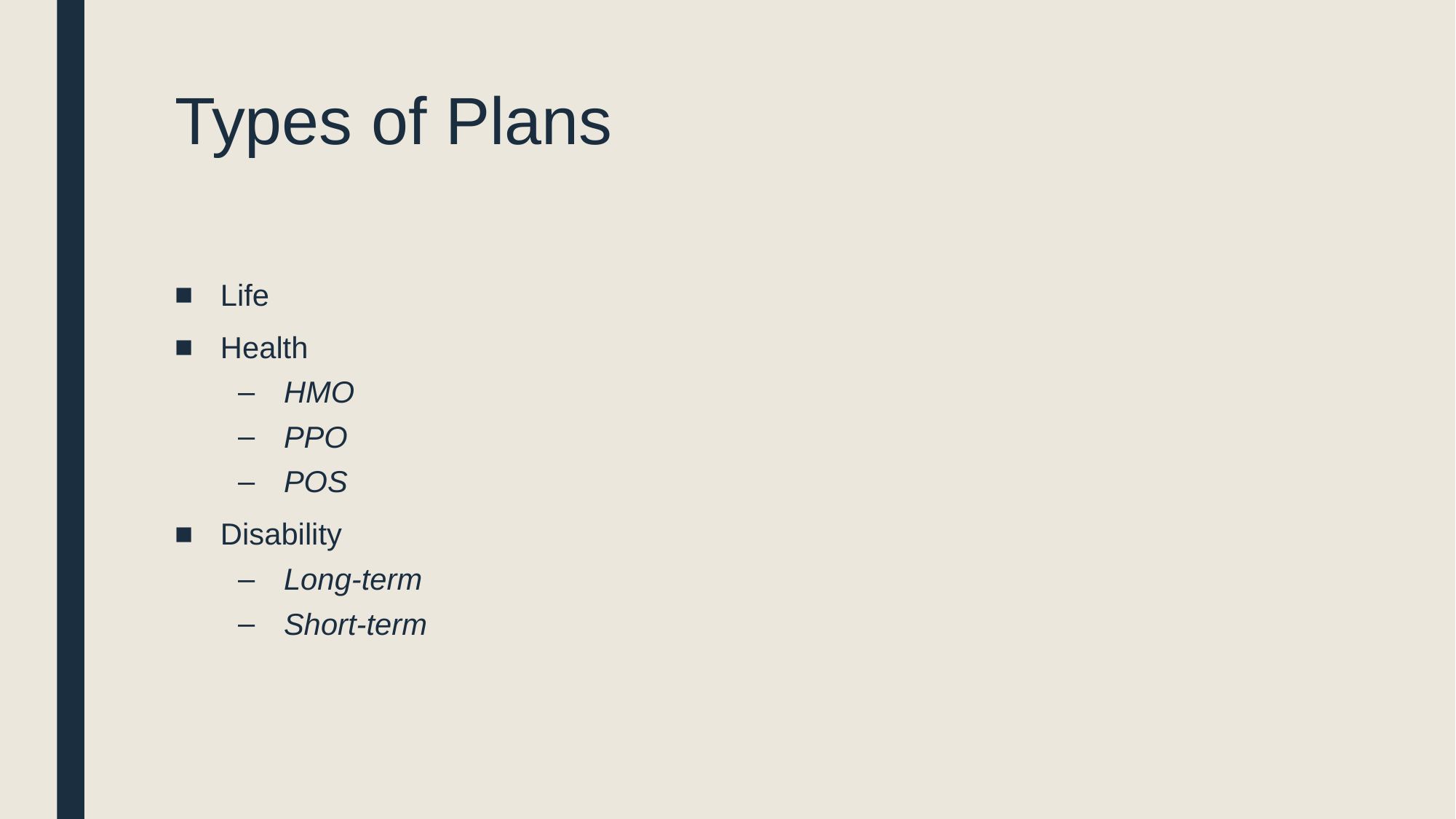

# Types of Plans
Life
Health
HMO
PPO
POS
Disability
Long-term
Short-term